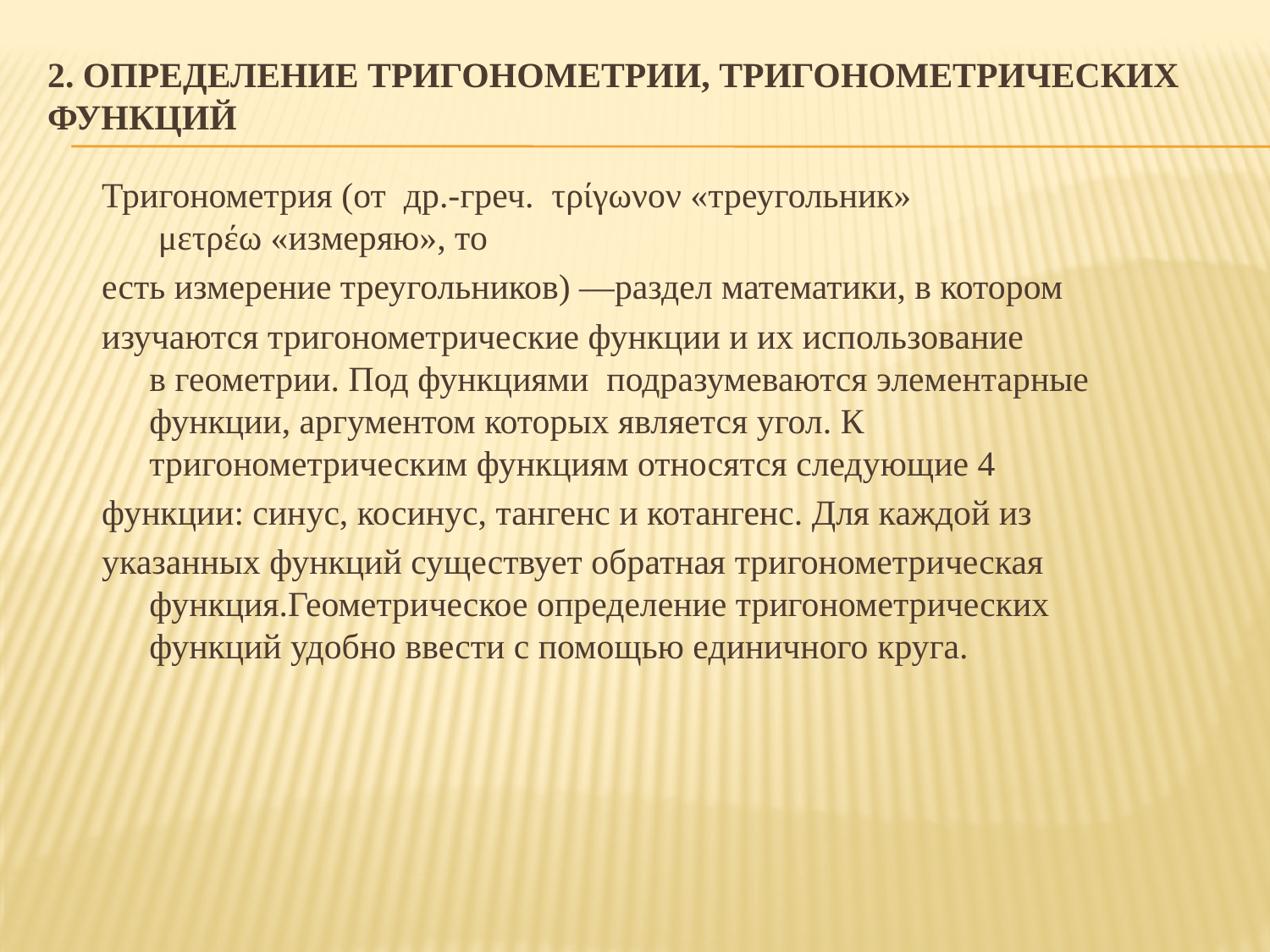

# 2. Определение тригонометрии, тригонометрических функций
Тригонометрия (от  др.-греч.  τρίγωνον «треугольник»  μετρέω «измеряю», то
есть измерение треугольников) —раздел математики, в котором
изучаются тригонометрические функции и их использование в геометрии. Под функциями  подразумеваются элементарные функции, аргументом которых является угол. К тригонометрическим функциям относятся следующие 4
функции: синус, косинус, тангенс и котангенс. Для каждой из
указанных функций существует обратная тригонометрическая функция.Геометрическое определение тригонометрических функций удобно ввести с помощью единичного круга.